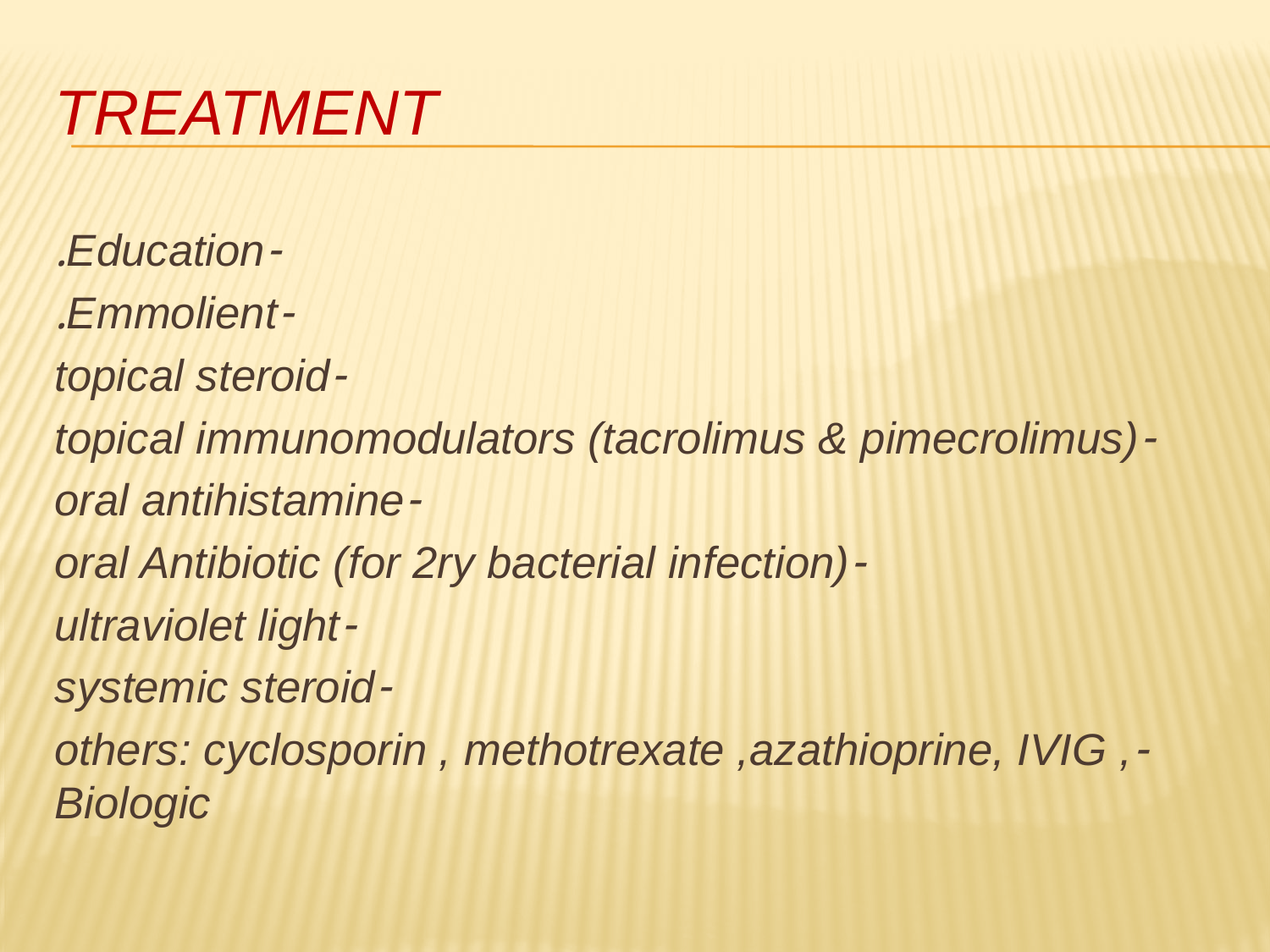

# Treatment
-Education.
-Emmolient.
-topical steroid
-topical immunomodulators (tacrolimus & pimecrolimus)
-oral antihistamine
-oral Antibiotic (for 2ry bacterial infection)
-ultraviolet light
-systemic steroid
-others: cyclosporin , methotrexate ,azathioprine, IVIG , Biologic